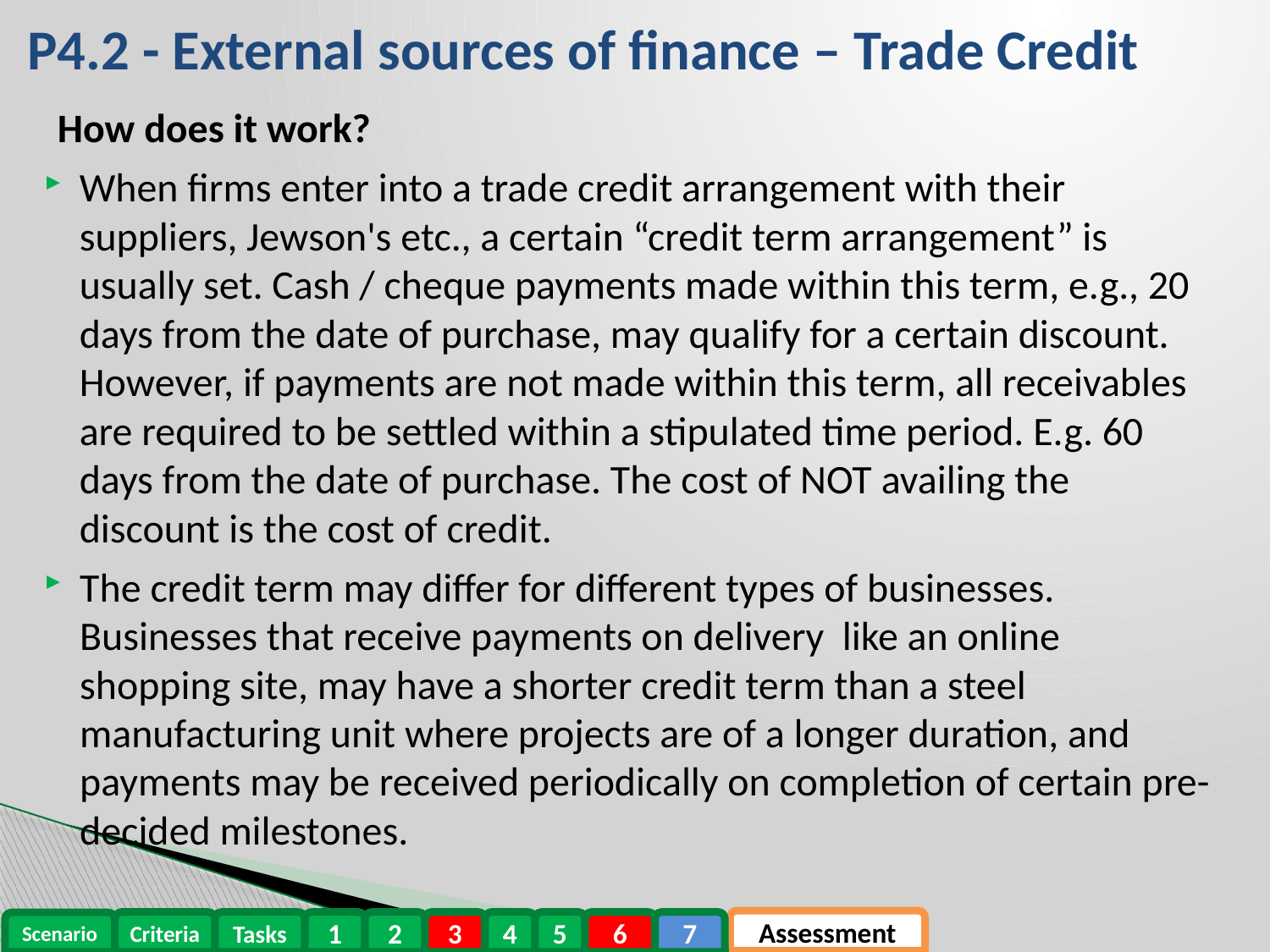

# P4.2 - External sources of finance – Trade Credit
How does it work?
When firms enter into a trade credit arrangement with their suppliers, Jewson's etc., a certain “credit term arrangement” is usually set. Cash / cheque payments made within this term, e.g., 20 days from the date of purchase, may qualify for a certain discount. However, if payments are not made within this term, all receivables are required to be settled within a stipulated time period. E.g. 60 days from the date of purchase. The cost of NOT availing the discount is the cost of credit.
The credit term may differ for different types of businesses. Businesses that receive payments on delivery  like an online shopping site, may have a shorter credit term than a steel manufacturing unit where projects are of a longer duration, and payments may be received periodically on completion of certain pre-decided milestones.